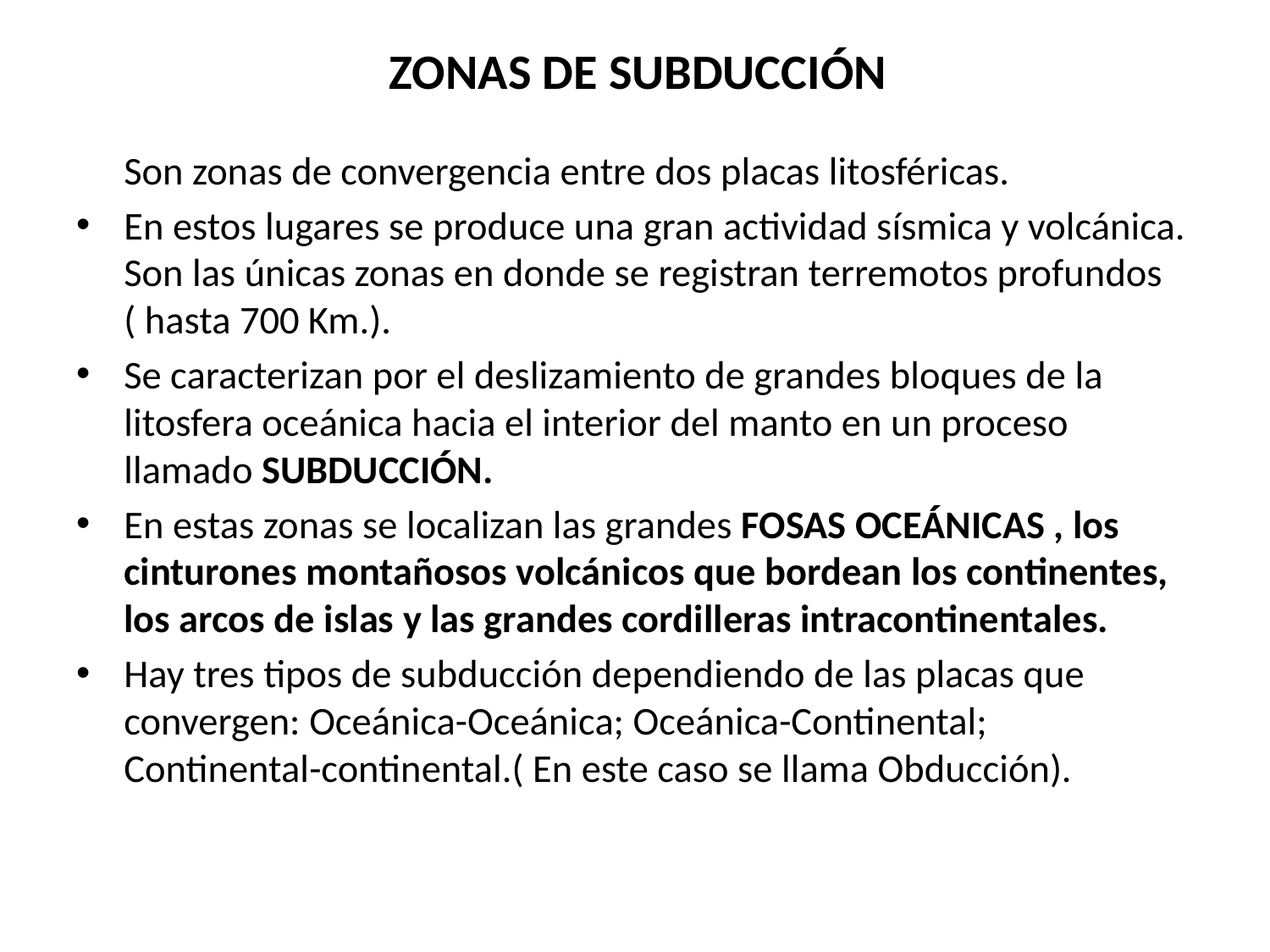

# ZONAS DE SUBDUCCIÓN
	Son zonas de convergencia entre dos placas litosféricas.
En estos lugares se produce una gran actividad sísmica y volcánica. Son las únicas zonas en donde se registran terremotos profundos ( hasta 700 Km.).
Se caracterizan por el deslizamiento de grandes bloques de la litosfera oceánica hacia el interior del manto en un proceso llamado SUBDUCCIÓN.
En estas zonas se localizan las grandes FOSAS OCEÁNICAS , los cinturones montañosos volcánicos que bordean los continentes, los arcos de islas y las grandes cordilleras intracontinentales.
Hay tres tipos de subducción dependiendo de las placas que convergen: Oceánica-Oceánica; Oceánica-Continental; Continental-continental.( En este caso se llama Obducción).